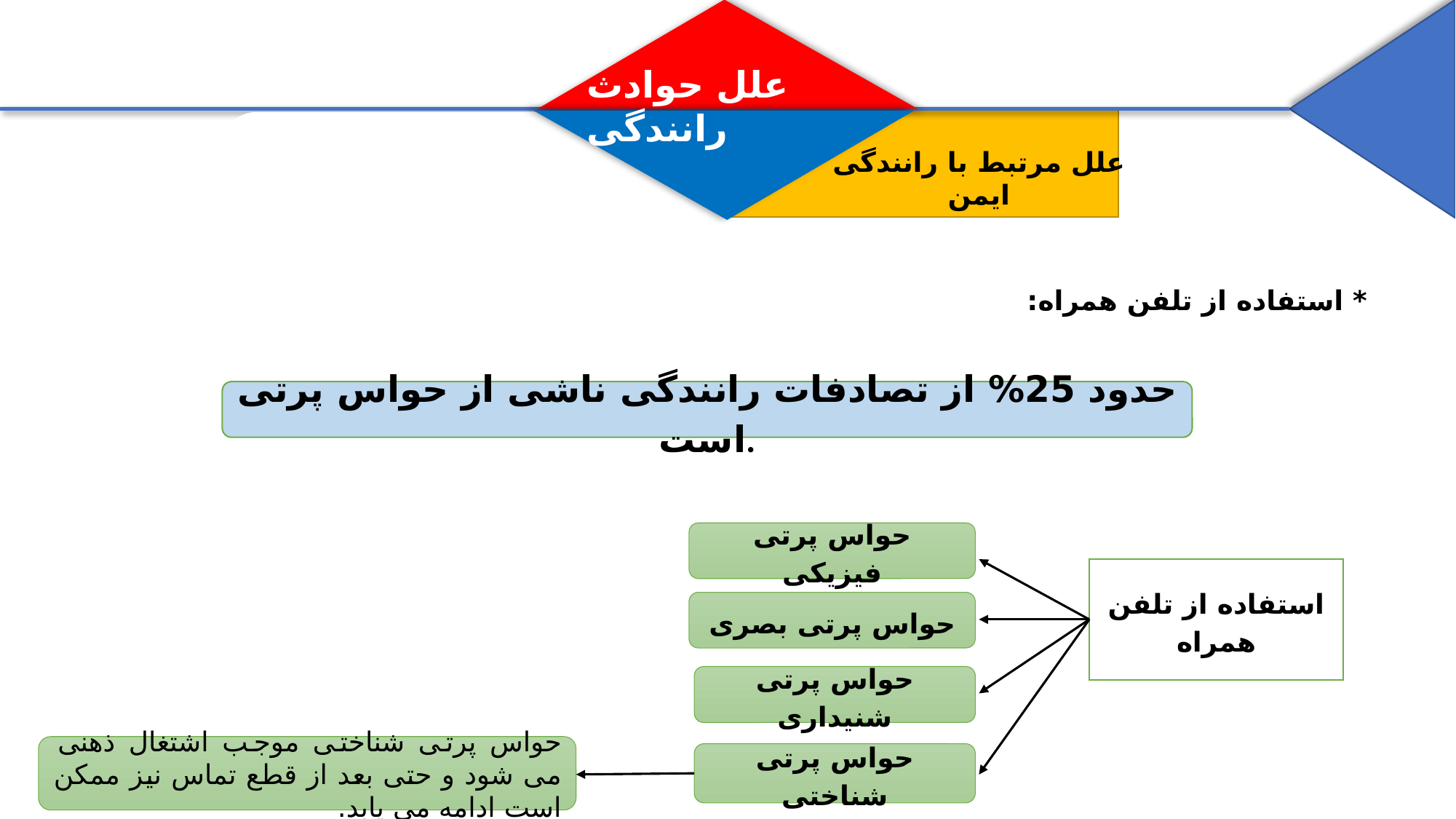

علل حوادث رانندگی

علل مرتبط با رانندگی ایمن

* استفاده از تلفن همراه:
حدود 25% از تصادفات رانندگی ناشی از حواس پرتی است.
حواس پرتی فیزیکی
استفاده از تلفن همراه
حواس پرتی بصری
حواس پرتی شنیداری
حواس پرتی شناختی موجب اشتغال ذهنی می شود و حتی بعد از قطع تماس نیز ممکن است ادامه می یابد.
حواس پرتی شناختی